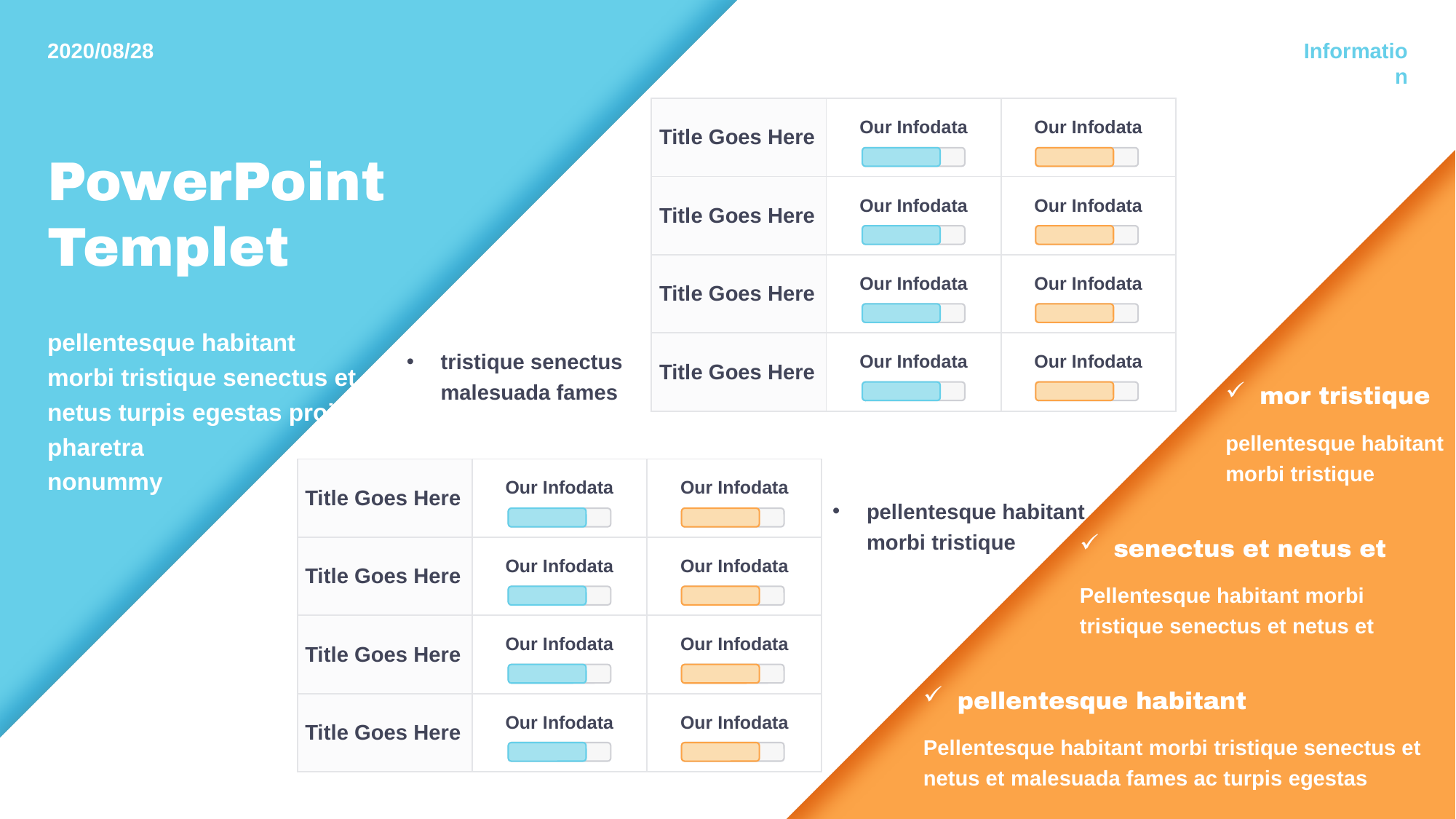

2020/08/28
Information

| Title Goes Here | Our Infodata | Our Infodata |
| --- | --- | --- |
| Title Goes Here | Our Infodata | Our Infodata |
| Title Goes Here | Our Infodata | Our Infodata |
| Title Goes Here | Our Infodata | Our Infodata |
PowerPoint
Templet

pellentesque habitant morbi tristique senectus et netus turpis egestas proin pharetra
nonummy
tristique senectus malesuada fames
mor tristique

pellentesque habitant morbi tristique
| Title Goes Here | Our Infodata | Our Infodata |
| --- | --- | --- |
| Title Goes Here | Our Infodata | Our Infodata |
| Title Goes Here | Our Infodata | Our Infodata |
| Title Goes Here | Our Infodata | Our Infodata |
pellentesque habitant morbi tristique

senectus et netus et
Pellentesque habitant morbi tristique senectus et netus et

pellentesque habitant
Pellentesque habitant morbi tristique senectus et netus et malesuada fames ac turpis egestas